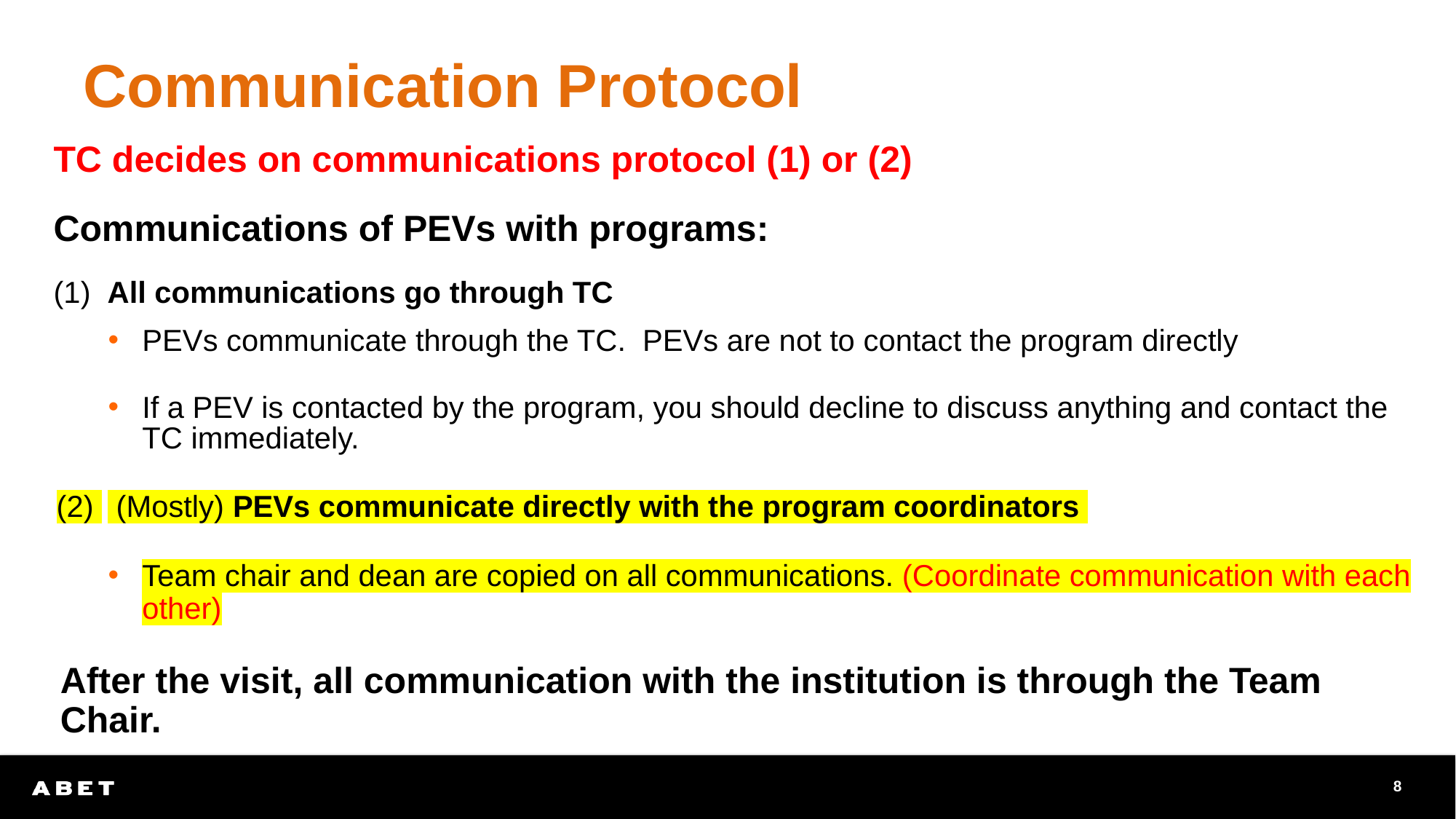

# Communication Protocol
TC decides on communications protocol (1) or (2)
Communications of PEVs with programs:
(1)  All communications go through TC
PEVs communicate through the TC.  PEVs are not to contact the program directly
If a PEV is contacted by the program, you should decline to discuss anything and contact the TC immediately.
(2) 	 (Mostly) PEVs communicate directly with the program coordinators
Team chair and dean are copied on all communications. (Coordinate communication with each other)
After the visit, all communication with the institution is through the Team Chair.